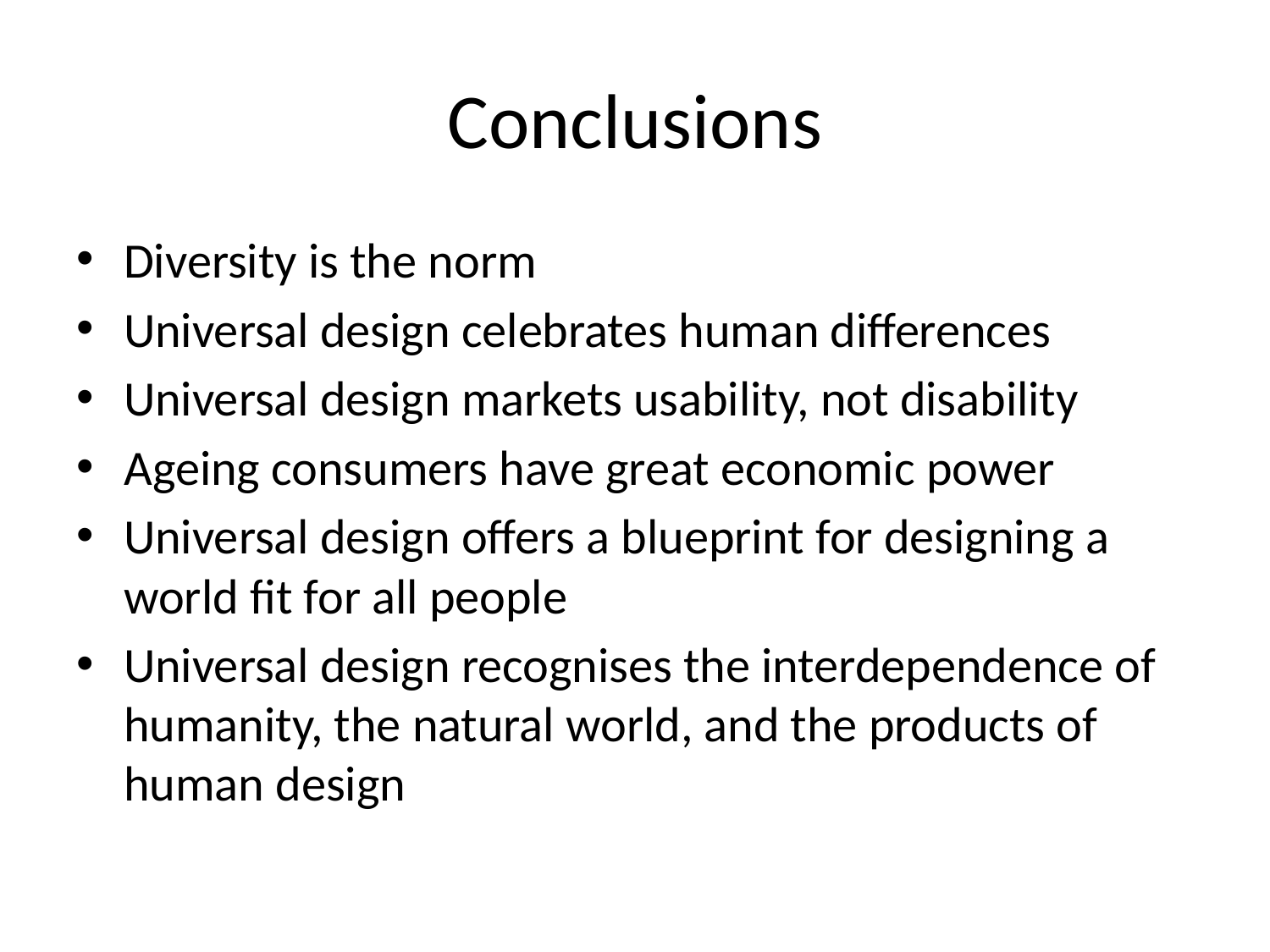

# Conclusions
Diversity is the norm
Universal design celebrates human differences
Universal design markets usability, not disability
Ageing consumers have great economic power
Universal design offers a blueprint for designing a world fit for all people
Universal design recognises the interdependence of humanity, the natural world, and the products of human design